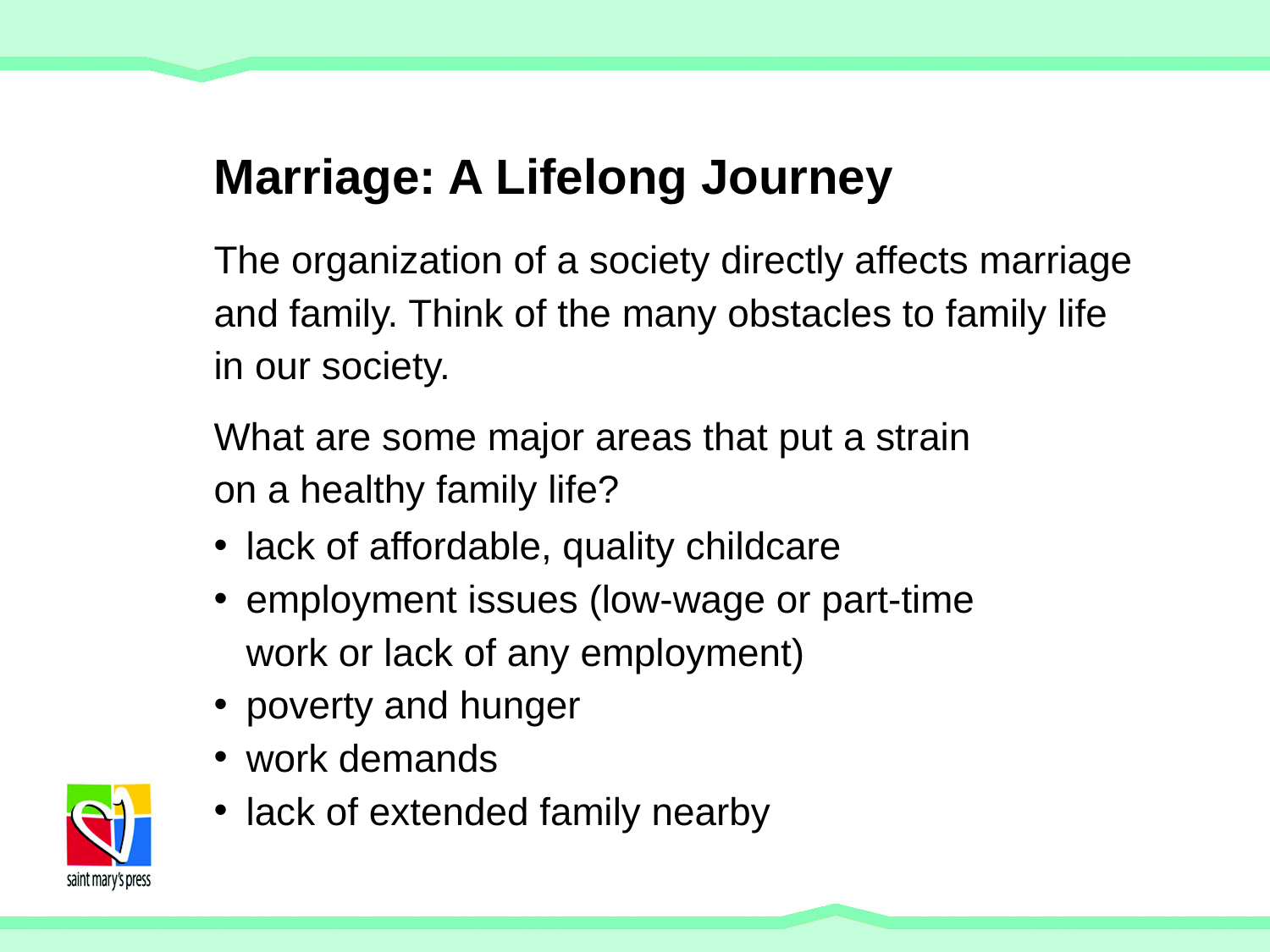

# Marriage: A Lifelong Journey
The organization of a society directly affects marriage and family. Think of the many obstacles to family life
in our society.
What are some major areas that put a strain
on a healthy family life?
lack of affordable, quality childcare
employment issues (low-wage or part-time
work or lack of any employment)
poverty and hunger
work demands
lack of extended family nearby